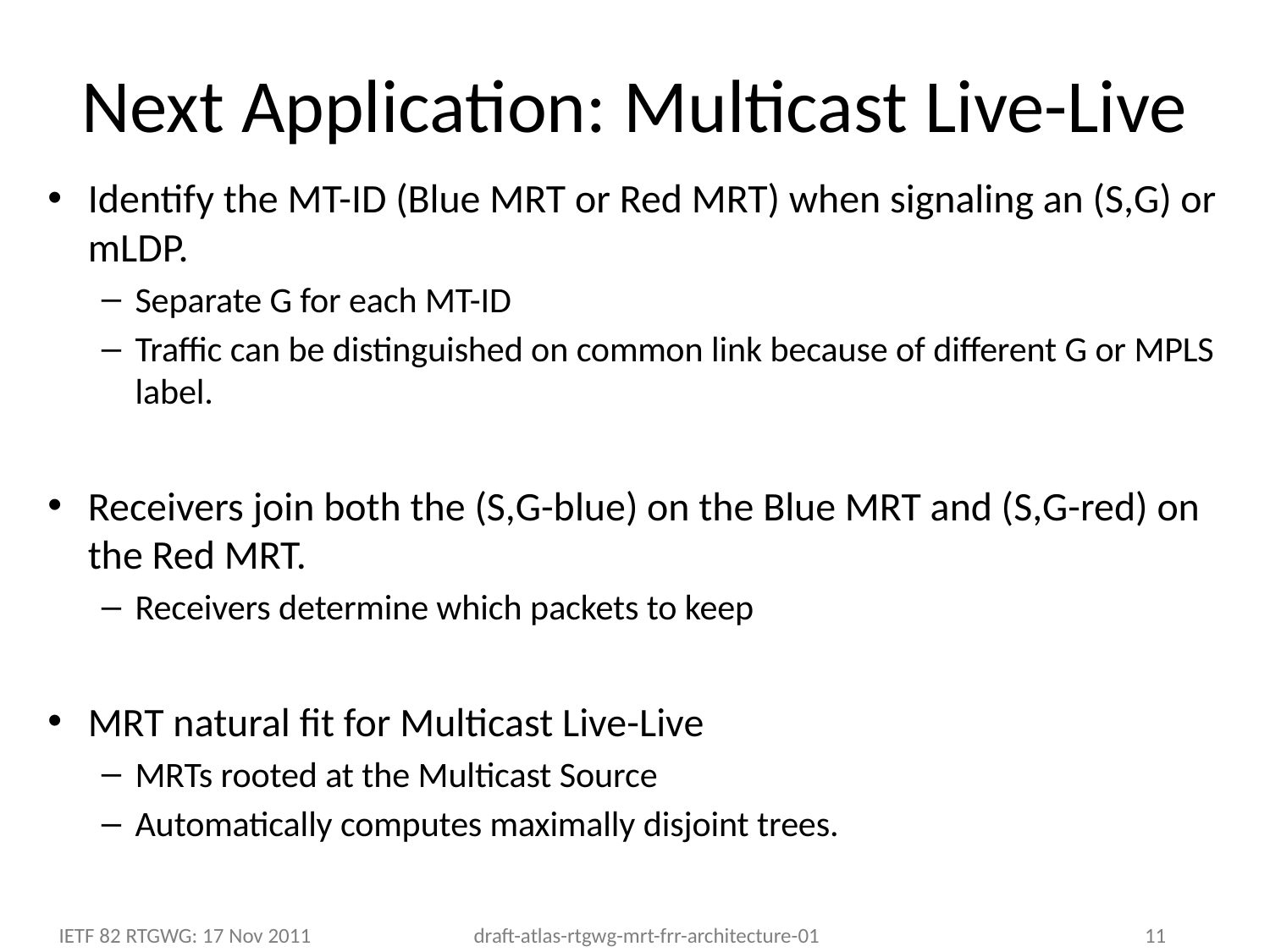

# Next Application: Multicast Live-Live
Identify the MT-ID (Blue MRT or Red MRT) when signaling an (S,G) or mLDP.
Separate G for each MT-ID
Traffic can be distinguished on common link because of different G or MPLS label.

Receivers join both the (S,G-blue) on the Blue MRT and (S,G-red) on the Red MRT.
Receivers determine which packets to keep

MRT natural fit for Multicast Live-Live
MRTs rooted at the Multicast Source
Automatically computes maximally disjoint trees.